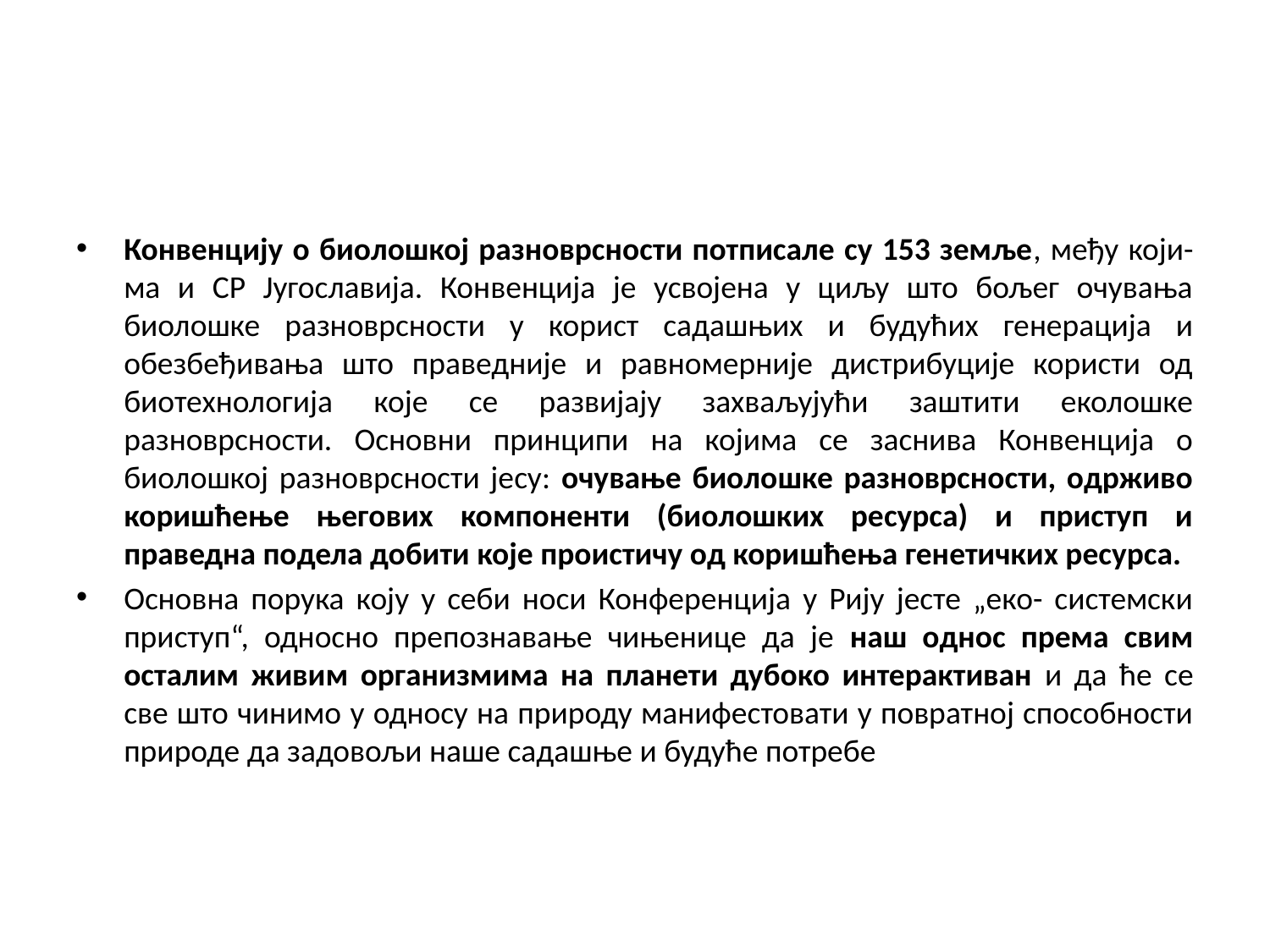

#
Конвенцију о биолошкој разноврсности потписале су 153 земље, међу који- ма и СР Југославија. Конвенција је усвојена у циљу што бољег очувања биолошке разноврсности у корист садашњих и будућих генерација и обезбеђивања што праведније и равномерније дистрибуције користи од биотехнологија које се развијају захваљујући заштити еколошке разноврсности. Основни принципи на којима се заснива Конвенција о биолошкој разноврсности јесу: очување биолошке разноврсности, одрживо коришћење његових компоненти (биолошких ресурса) и приступ и праведна подела добити које проистичу од коришћења генетичких ресурса.
Основна порука коју у себи носи Конференција у Рију јесте „еко- системски приступ“, односно препознавање чињенице да је наш однос према свим осталим живим организмима на планети дубоко интерактиван и да ће се све што чинимо у односу на природу манифестовати у повратној способности природе да задовољи наше садашње и будуће потребе